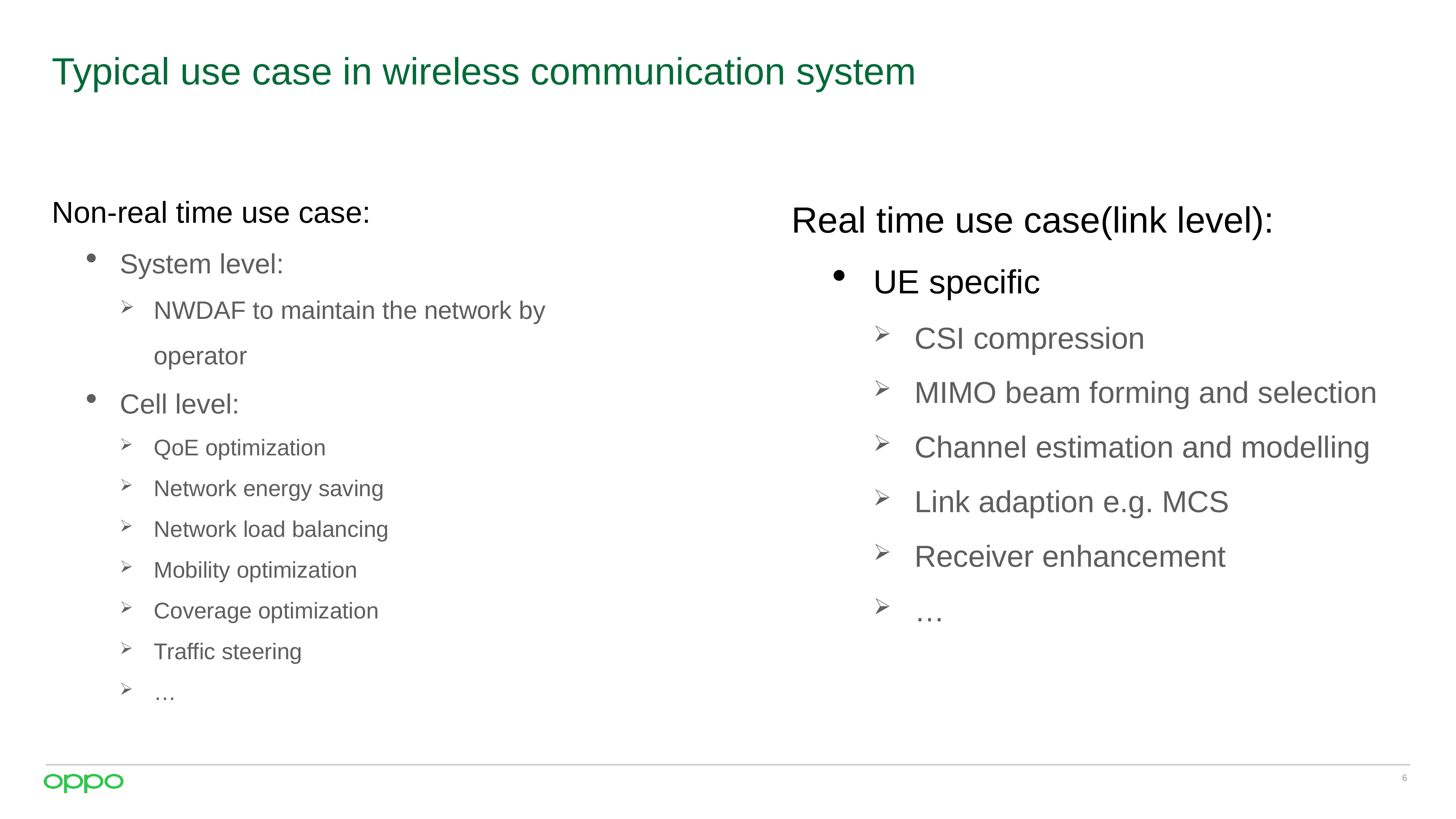

# Typical use case in wireless communication system
Non-real time use case:
System level:
NWDAF to maintain the network by operator
Cell level:
QoE optimization
Network energy saving
Network load balancing
Mobility optimization
Coverage optimization
Traffic steering
…

Real time use case(link level):
UE specific
CSI compression
MIMO beam forming and selection
Channel estimation and modelling
Link adaption e.g. MCS
Receiver enhancement
…